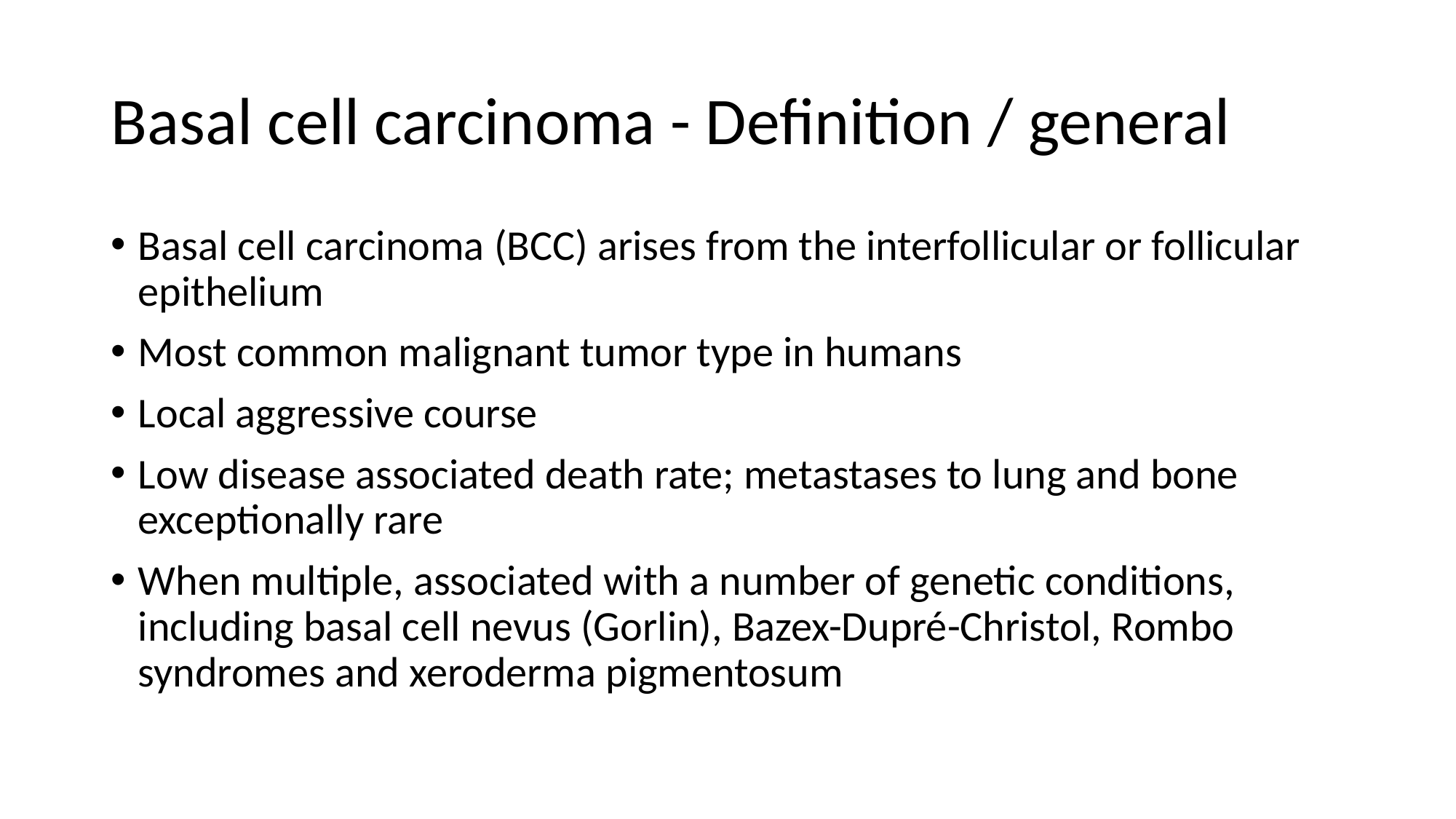

# Basal cell carcinoma - Definition / general
Basal cell carcinoma (BCC) arises from the interfollicular or follicular epithelium
Most common malignant tumor type in humans
Local aggressive course
Low disease associated death rate; metastases to lung and bone exceptionally rare
When multiple, associated with a number of genetic conditions, including basal cell nevus (Gorlin), Bazex-Dupré-Christol, Rombo syndromes and xeroderma pigmentosum